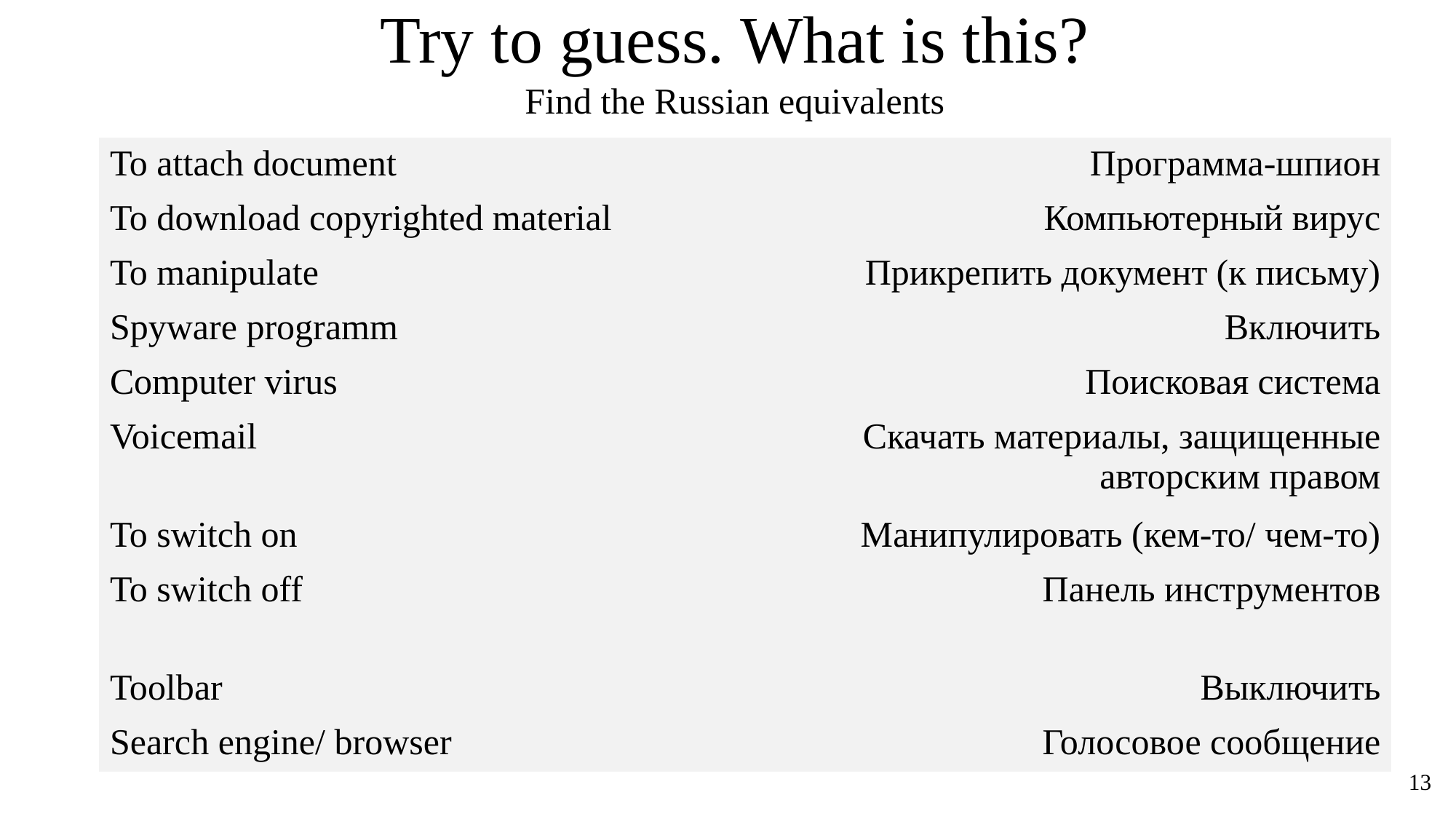

Try to guess. What is this?
Find the Russian equivalents
| To attach document | Программа-шпион |
| --- | --- |
| To download copyrighted material | Компьютерный вирус |
| To manipulate | Прикрепить документ (к письму) |
| Spyware programm | Включить |
| Computer virus | Поисковая система |
| Voicemail | Скачать материалы, защищенные авторским правом |
| To switch on | Манипулировать (кем-то/ чем-то) |
| To switch off | Панель инструментов |
| Toolbar | Выключить |
| Search engine/ browser | Голосовое сообщение |
13